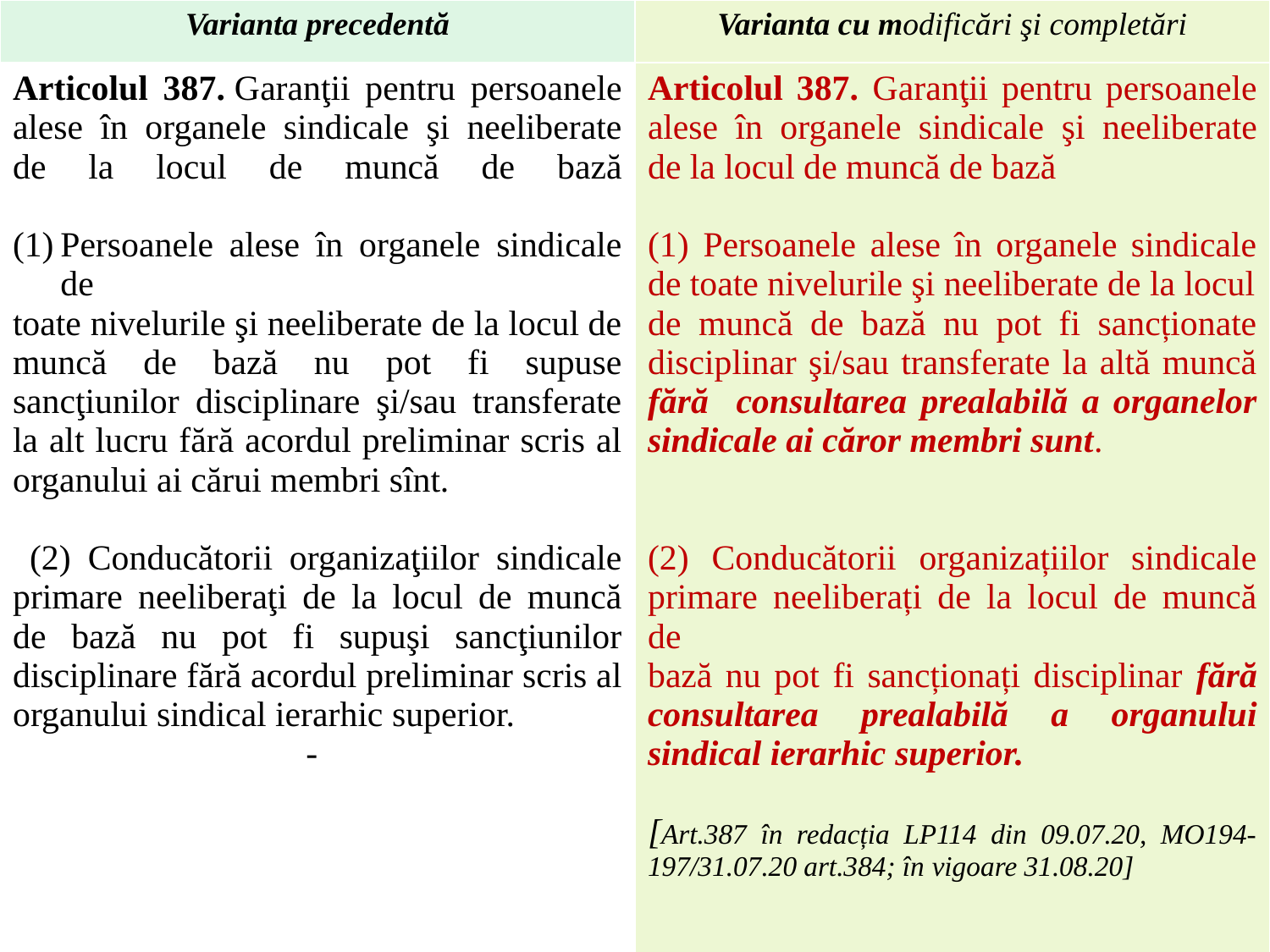

| Varianta precedentă | Varianta cu modificări şi completări |
| --- | --- |
| Articolul 387. Garanţii pentru persoanele alese în organele sindicale şi neeliberate de la locul de muncă de bază             Persoanele alese în organele sindicale de toate nivelurile şi neeliberate de la locul de muncă de bază nu pot fi supuse sancţiunilor disciplinare şi/sau transferate la alt lucru fără acordul preliminar scris al organului ai cărui membri sînt. (2) Conducătorii organizaţiilor sindicale primare neeliberaţi de la locul de muncă de bază nu pot fi supuşi sancţiunilor disciplinare fără acordul preliminar scris al organului sindical ierarhic superior. - | Articolul 387. Garanţii pentru persoanele alese în organele sindicale şi neeliberate de la locul de muncă de bază (1) Persoanele alese în organele sindicale de toate nivelurile şi neeliberate de la locul de muncă de bază nu pot fi sancționate disciplinar şi/sau transferate la altă muncă fără consultarea prealabilă a organelor sindicale ai căror membri sunt. (2) Conducătorii organizațiilor sindicale primare neeliberați de la locul de muncă de bază nu pot fi sancționați disciplinar fără consultarea prealabilă a organului sindical ierarhic superior. [Art.387 în redacția LP114 din 09.07.20, MO194-197/31.07.20 art.384; în vigoare 31.08.20] |